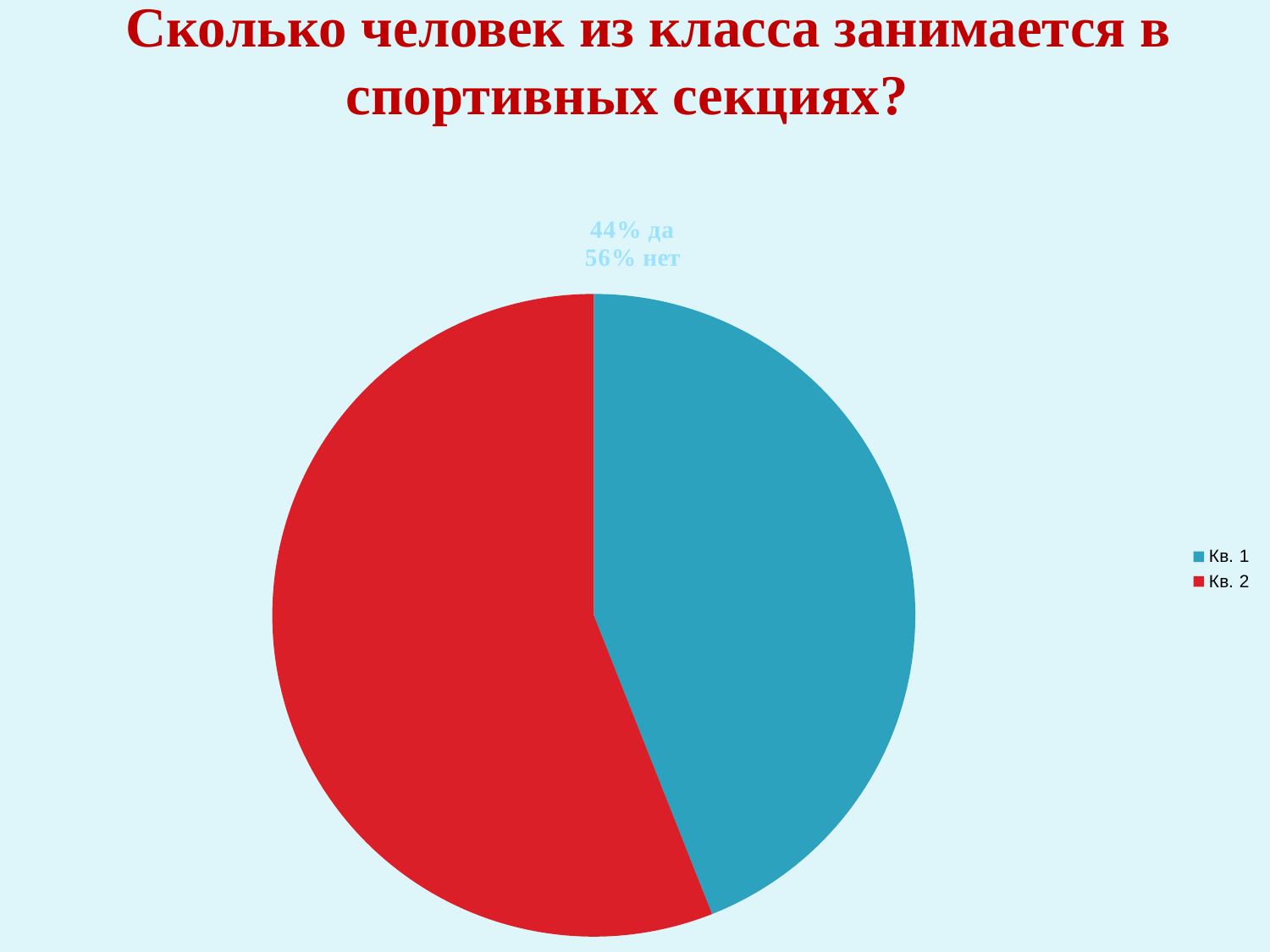

# Сколько человек из класса занимается в   спортивных секциях?

### Chart: 44% да
56% нет

| Category | Продажи |
|---|---|
| Кв. 1 | 0.44 |
| Кв. 2 | 0.56 |